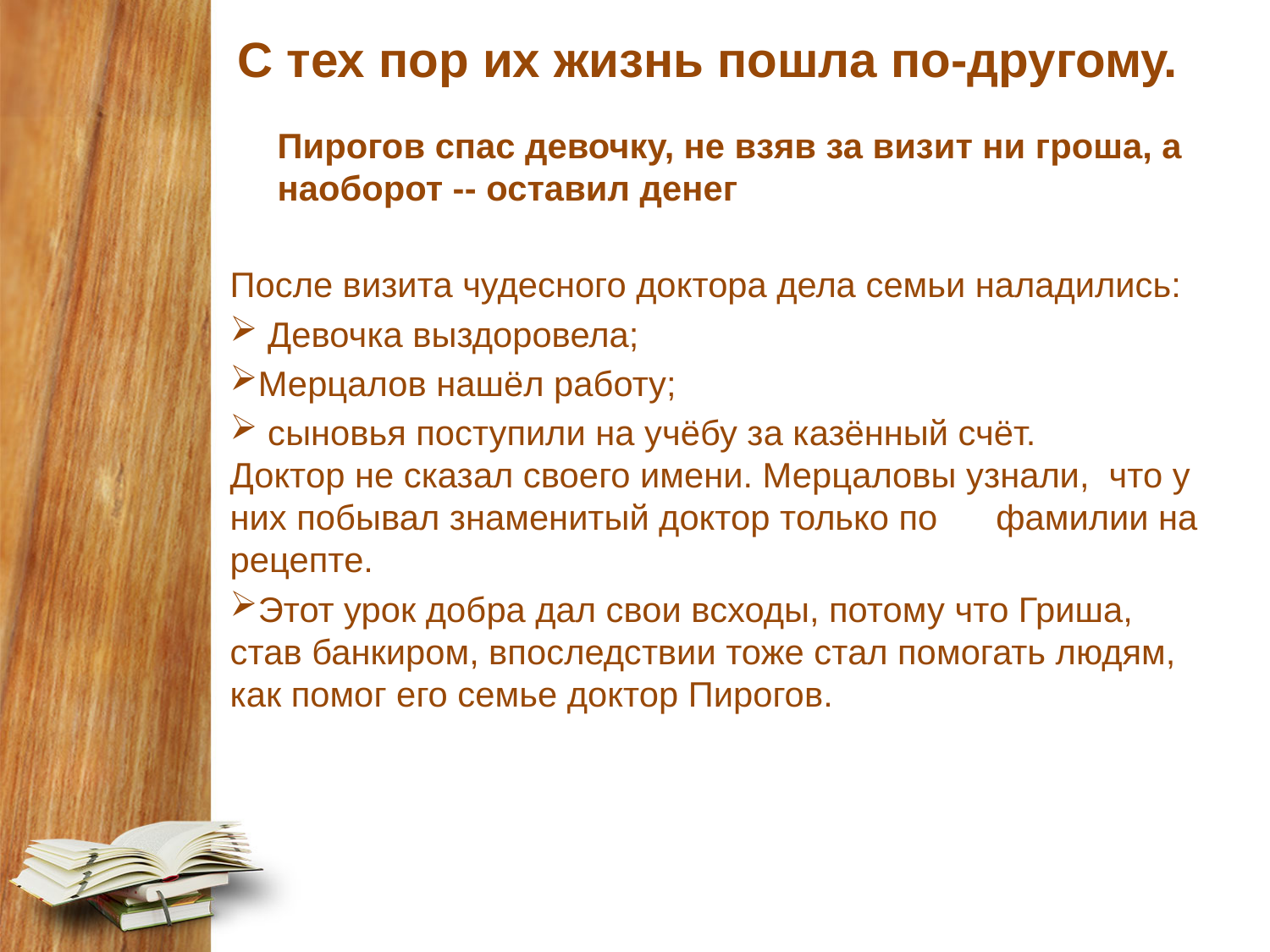

# С тех пор их жизнь пошла по-другому.
Пирогов спас девочку, не взяв за визит ни гроша, а наоборот -- оставил денег
После визита чудесного доктора дела семьи наладились:
 Девочка выздоровела;
Мерцалов нашёл работу;
 сыновья поступили на учёбу за казённый счёт.
Доктор не сказал своего имени. Мерцаловы узнали,  что у них побывал знаменитый доктор только по      фамилии на рецепте.
Этот урок добра дал свои всходы, потому что Гриша,    став банкиром, впоследствии тоже стал помогать людям, как помог его семье доктор Пирогов.